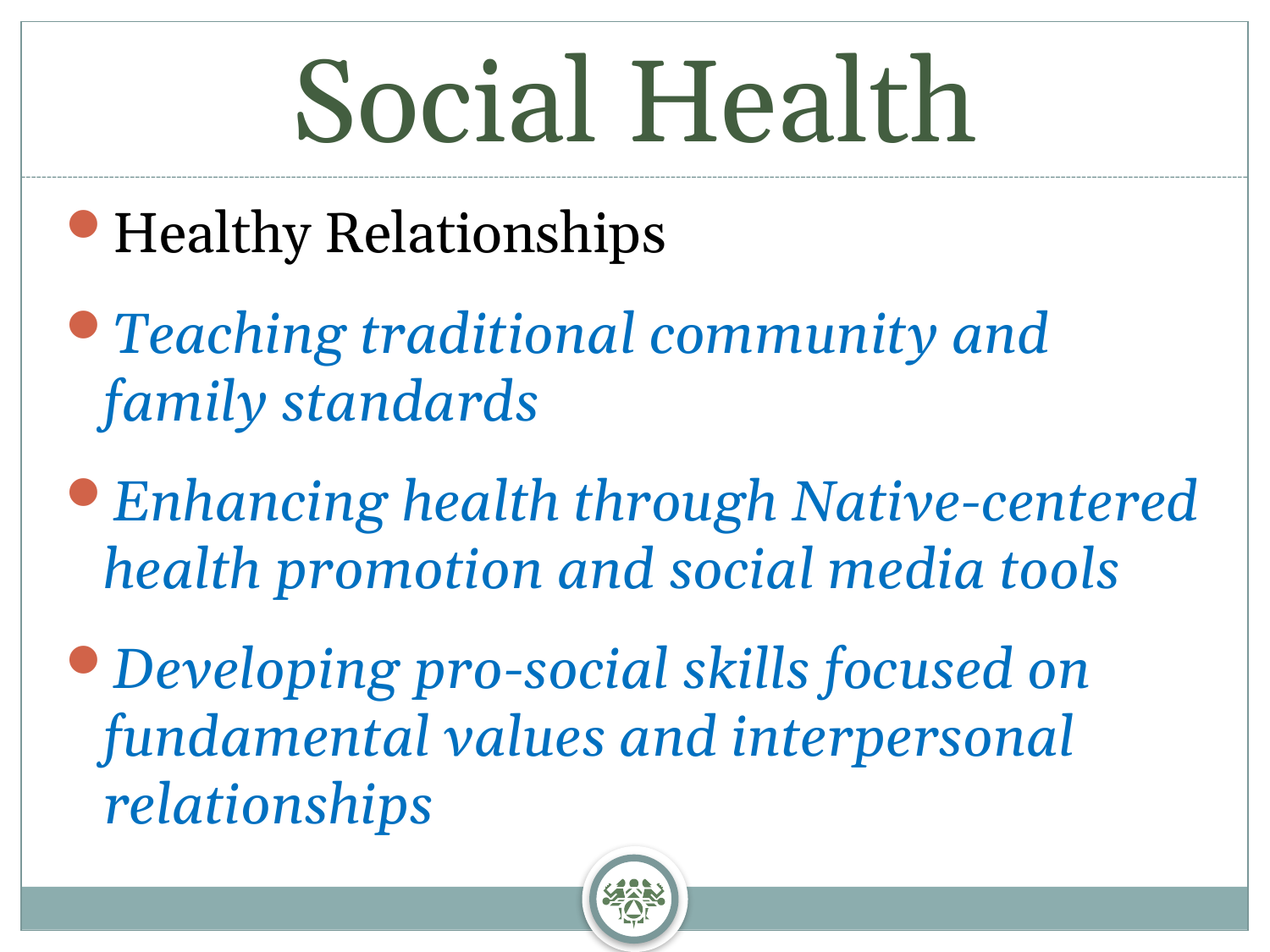

# Social Health
Healthy Relationships
Teaching traditional community and family standards
Enhancing health through Native-centered health promotion and social media tools
Developing pro-social skills focused on fundamental values and interpersonal relationships